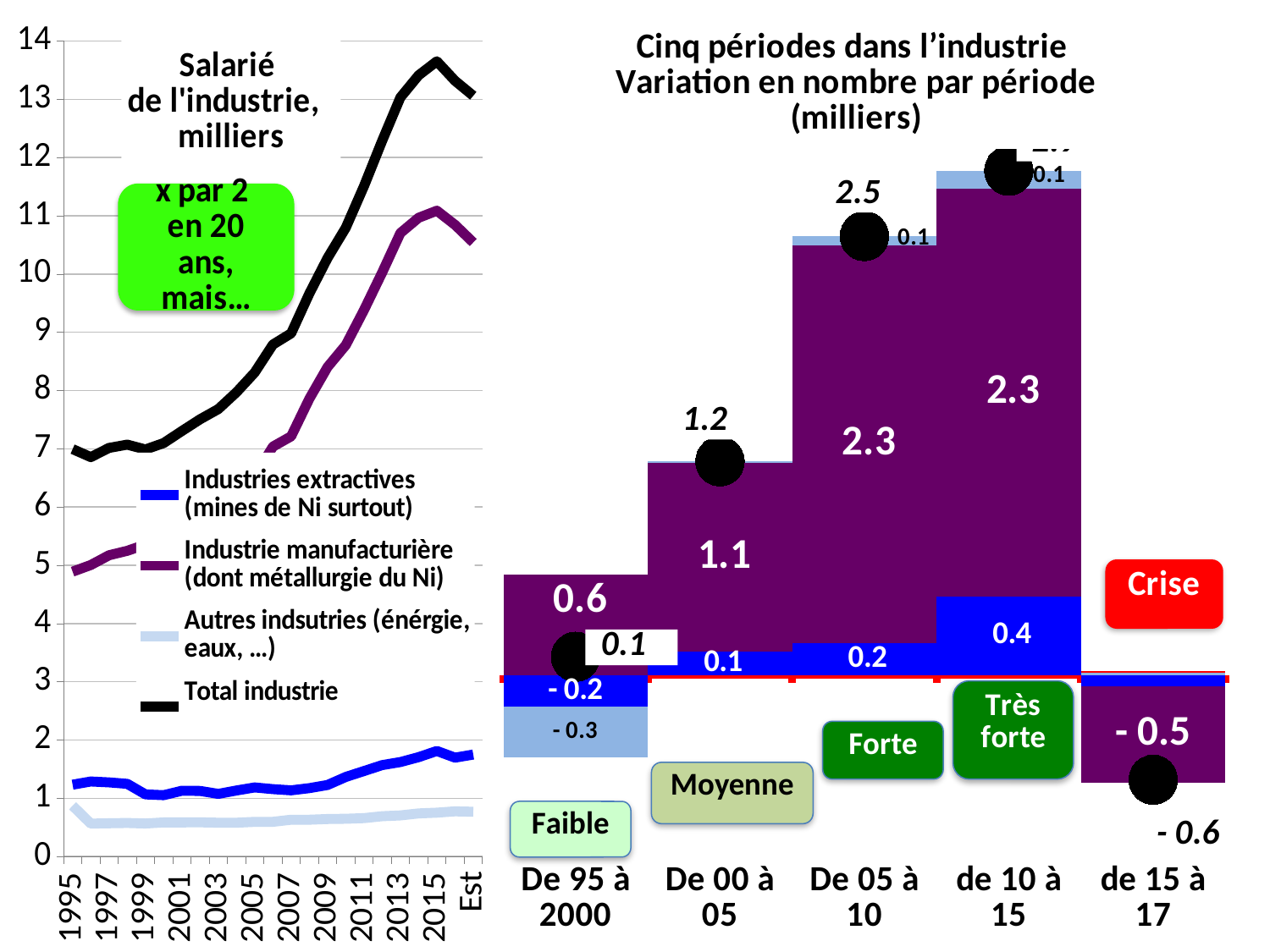

[unsupported chart]

### Chart: Cinq périodes dans l’industrie
Variation en nombre par période (milliers)

| Category | Industries extractives  (mines de Ni surtout) | Industrie manufacturière (dont métallurgie du Ni) | Autres indsutries (énérgie, eaux, …) | Total industrie |
|---|---|---|---|---|
| De 95 à 2000 | -0.1802055 | 0.569693749999999 | -0.285666 | 0.103822249999999 |
| De 00 à 05 | 0.133397 | 1.067482 | 0.00995849999999998 | 1.2108375 |
| De 05 à 10 | 0.1802155 | 2.252899500000002 | 0.0527915 | 2.485906500000003 |
| de 10 à 15 | 0.44571875 | 2.306561749999998 | 0.1045 | 2.856780499999997 |
| de 15 à 17 | -0.0617924760918405 | -0.545681126896168 | 0.0152611692435003 | -0.592212433744509 |